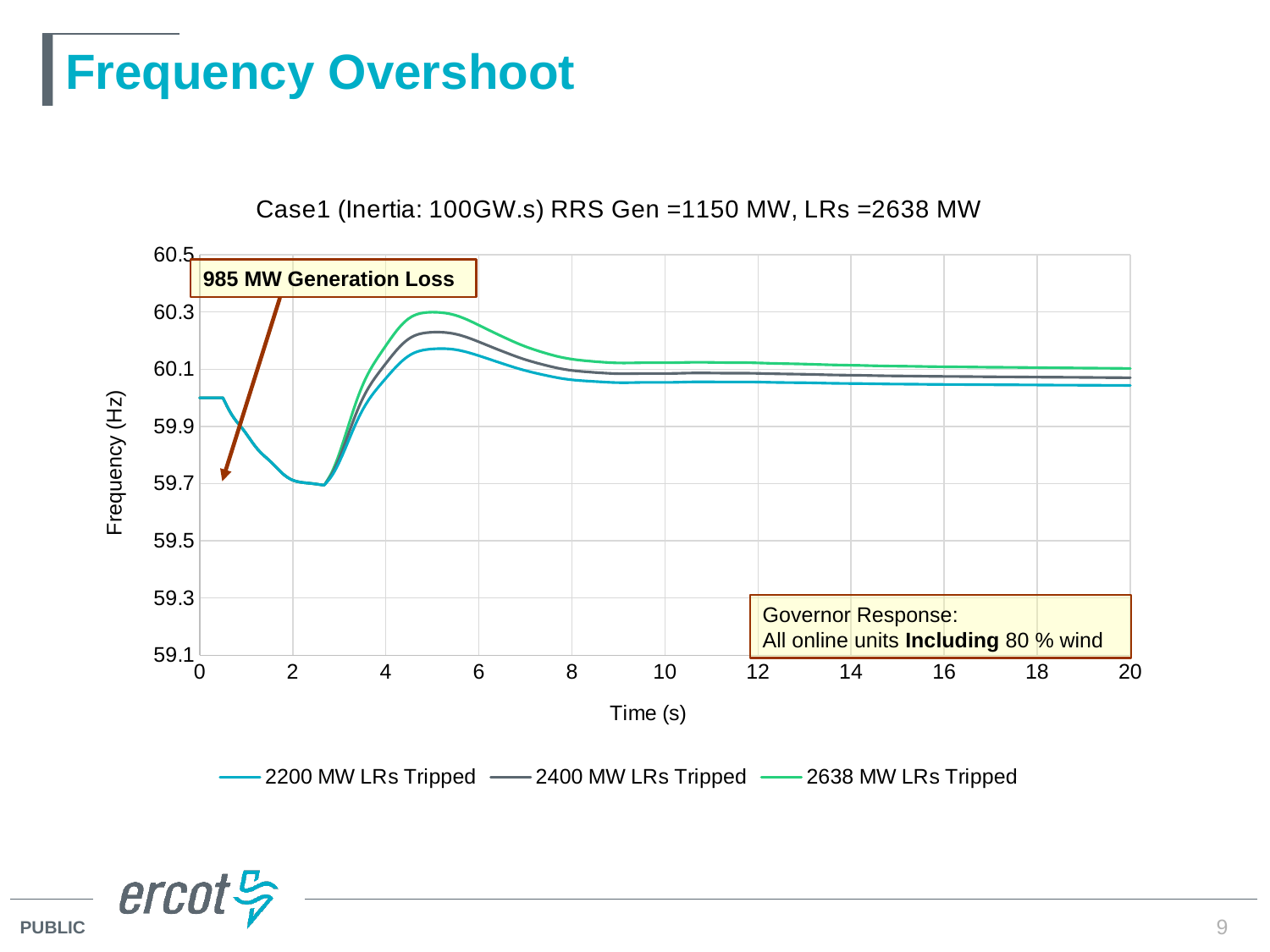

# Frequency Overshoot

### Chart: Case1 (Inertia: 100GW.s) RRS Gen =1150 MW, LRs =2638 MW

| Category | 2200 MW LRs Tripped | 2400 MW LRs Tripped | 2638 MW LRs Tripped |
|---|---|---|---|
985 MW Generation Loss
Governor Response:
All online units Including 80 % wind
9